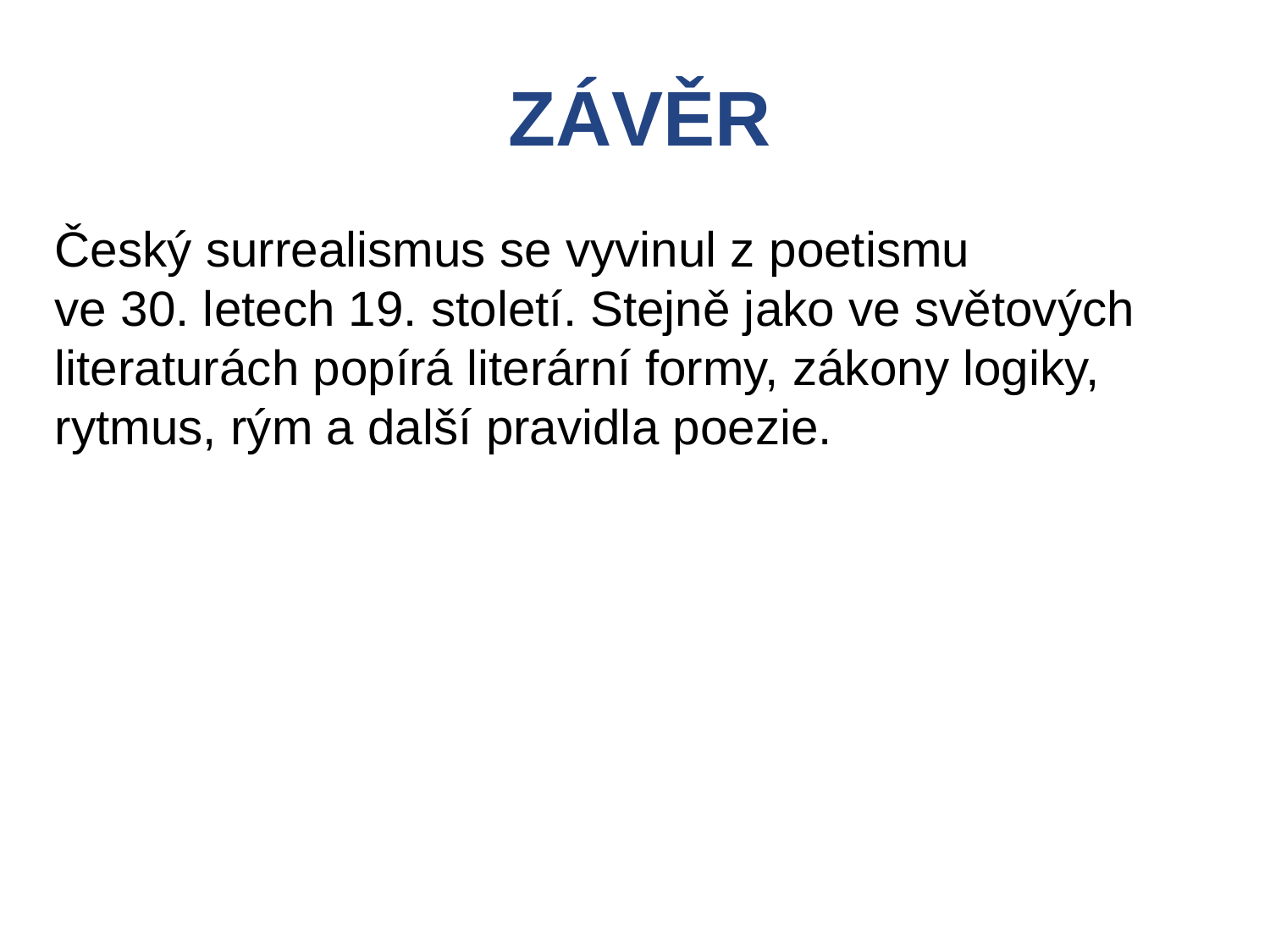

ZÁVĚR
Český surrealismus se vyvinul z poetismu
ve 30. letech 19. století. Stejně jako ve světových literaturách popírá literární formy, zákony logiky, rytmus, rým a další pravidla poezie.